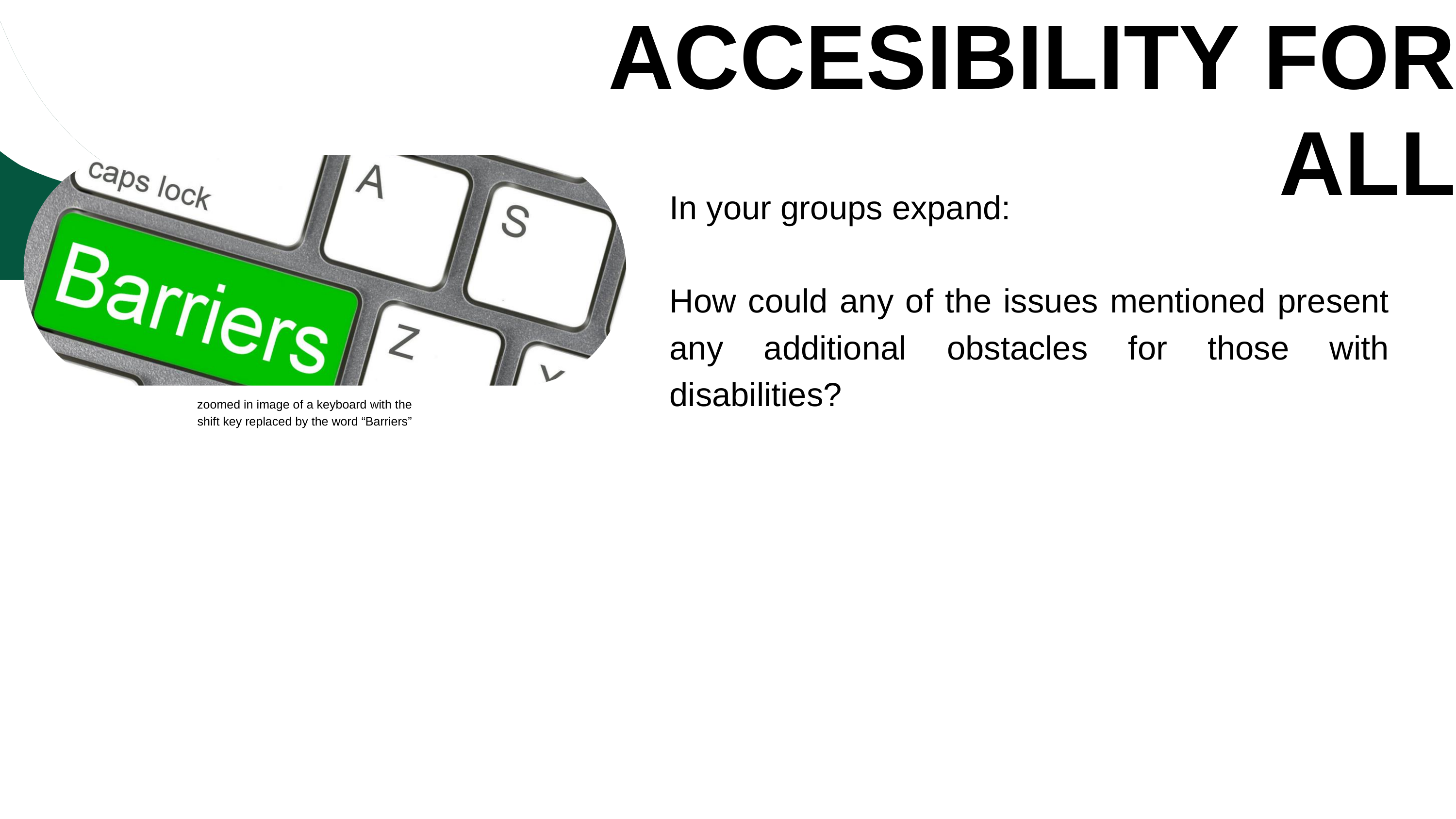

ACCESIBILITY FOR ALL

In your groups expand:

How could any of the issues mentioned present any additional obstacles for those with disabilities?

zoomed in image of a keyboard with the shift key replaced by the word “Barriers”